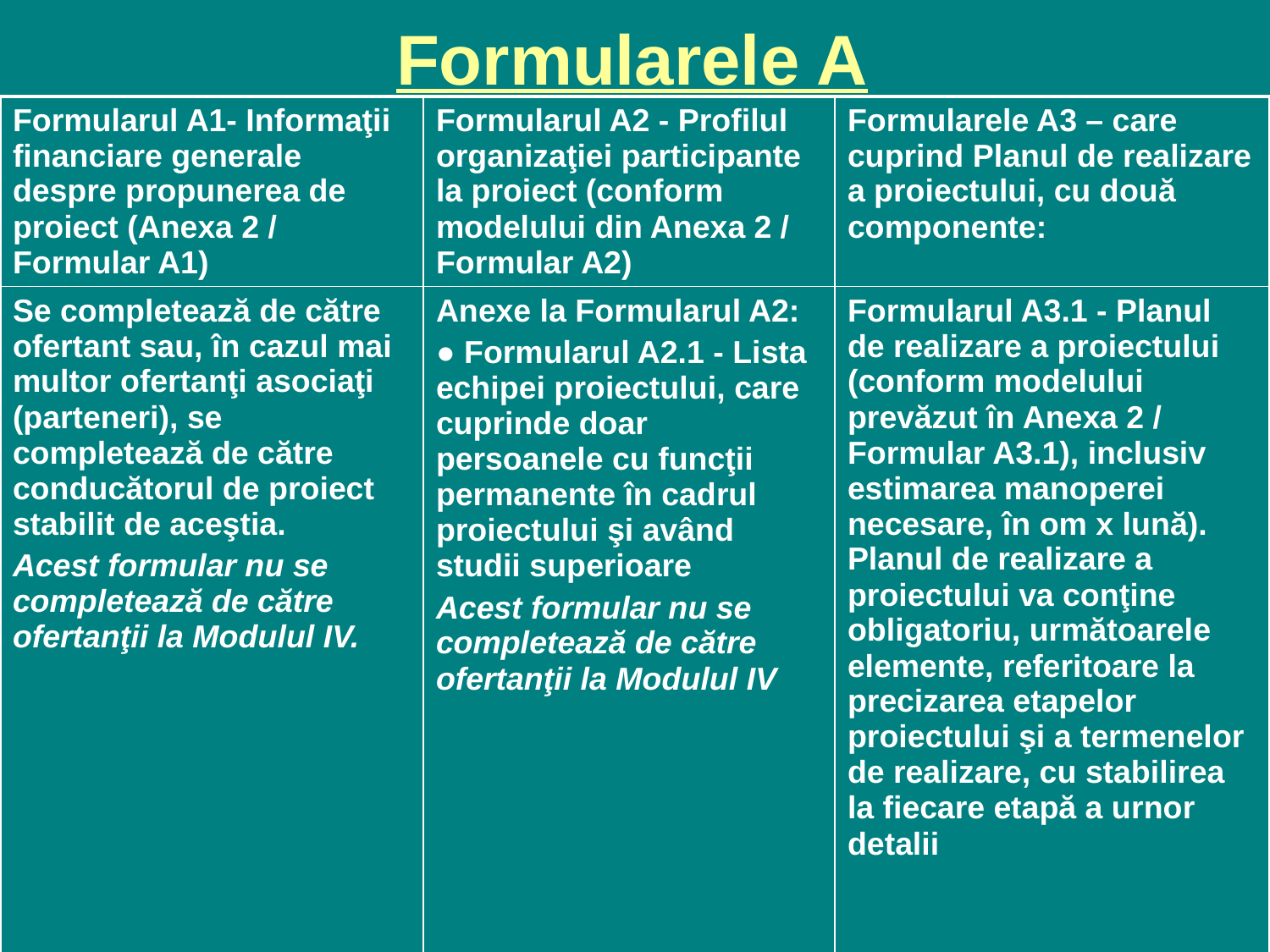

# Formularele A
| Formularul A1- Informaţii financiare generale despre propunerea de proiect (Anexa 2 / Formular A1) | Formularul A2 - Profilul organizaţiei participante la proiect (conform modelului din Anexa 2 / Formular A2) | Formularele A3 – care cuprind Planul de realizare a proiectului, cu două componente: |
| --- | --- | --- |
| Se completează de către ofertant sau, în cazul mai multor ofertanţi asociaţi (parteneri), se completează de către conducătorul de proiect stabilit de aceştia. Acest formular nu se completează de către ofertanţii la Modulul IV. | Anexe la Formularul A2: ● Formularul A2.1 - Lista echipei proiectului, care cuprinde doar persoanele cu funcţii permanente în cadrul proiectului şi având studii superioare Acest formular nu se completează de către ofertanţii la Modulul IV | Formularul A3.1 - Planul de realizare a proiectului (conform modelului prevăzut în Anexa 2 / Formular A3.1), inclusiv estimarea manoperei necesare, în om x lună). Planul de realizare a proiectului va conţine obligatoriu, următoarele elemente, referitoare la precizarea etapelor proiectului şi a termenelor de realizare, cu stabilirea la fiecare etapă a urnor detalii |